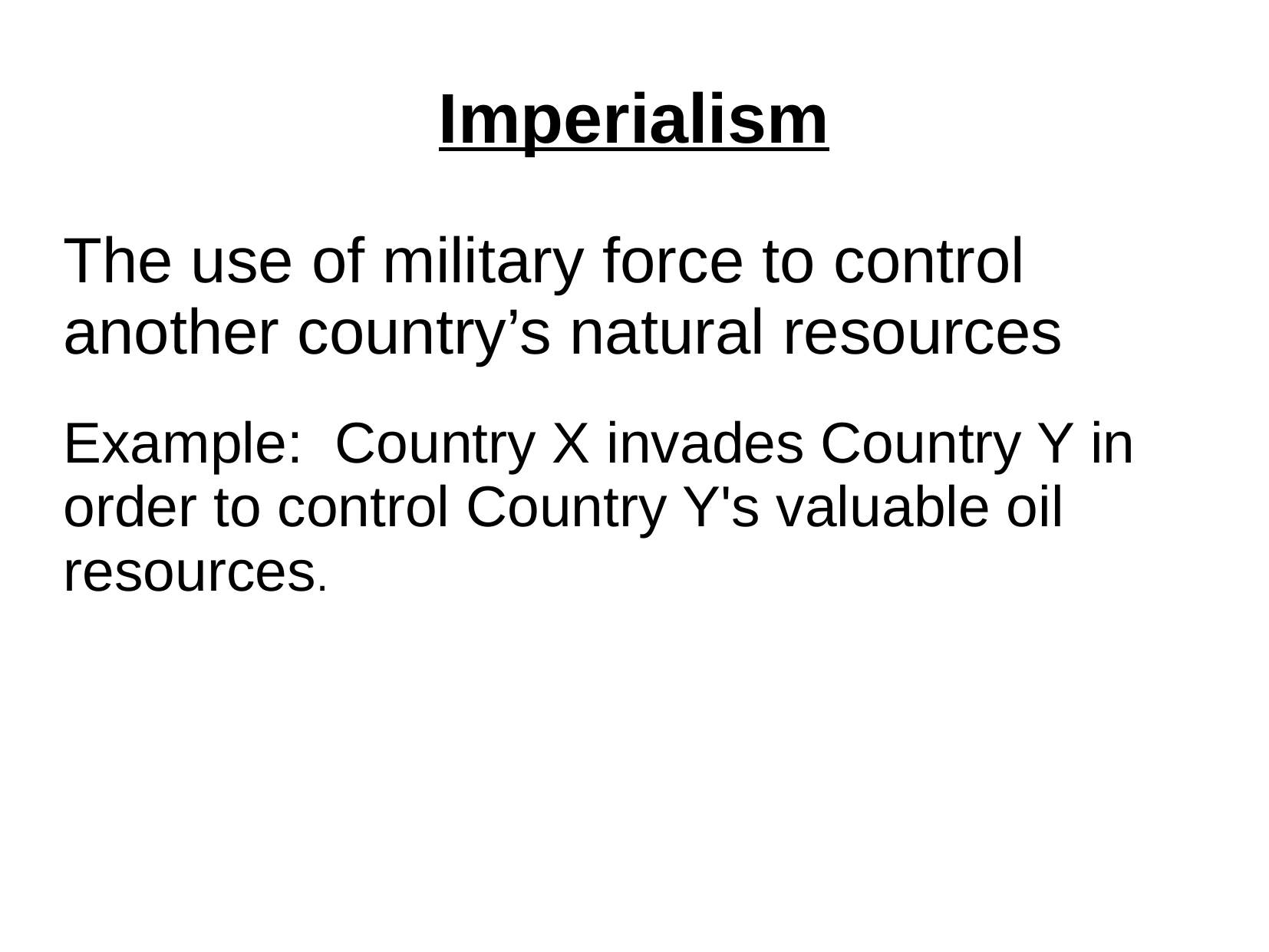

Imperialism
The use of military force to control another country’s natural resources

Example:  Country X invades Country Y in order to control Country Y's valuable oil resources.